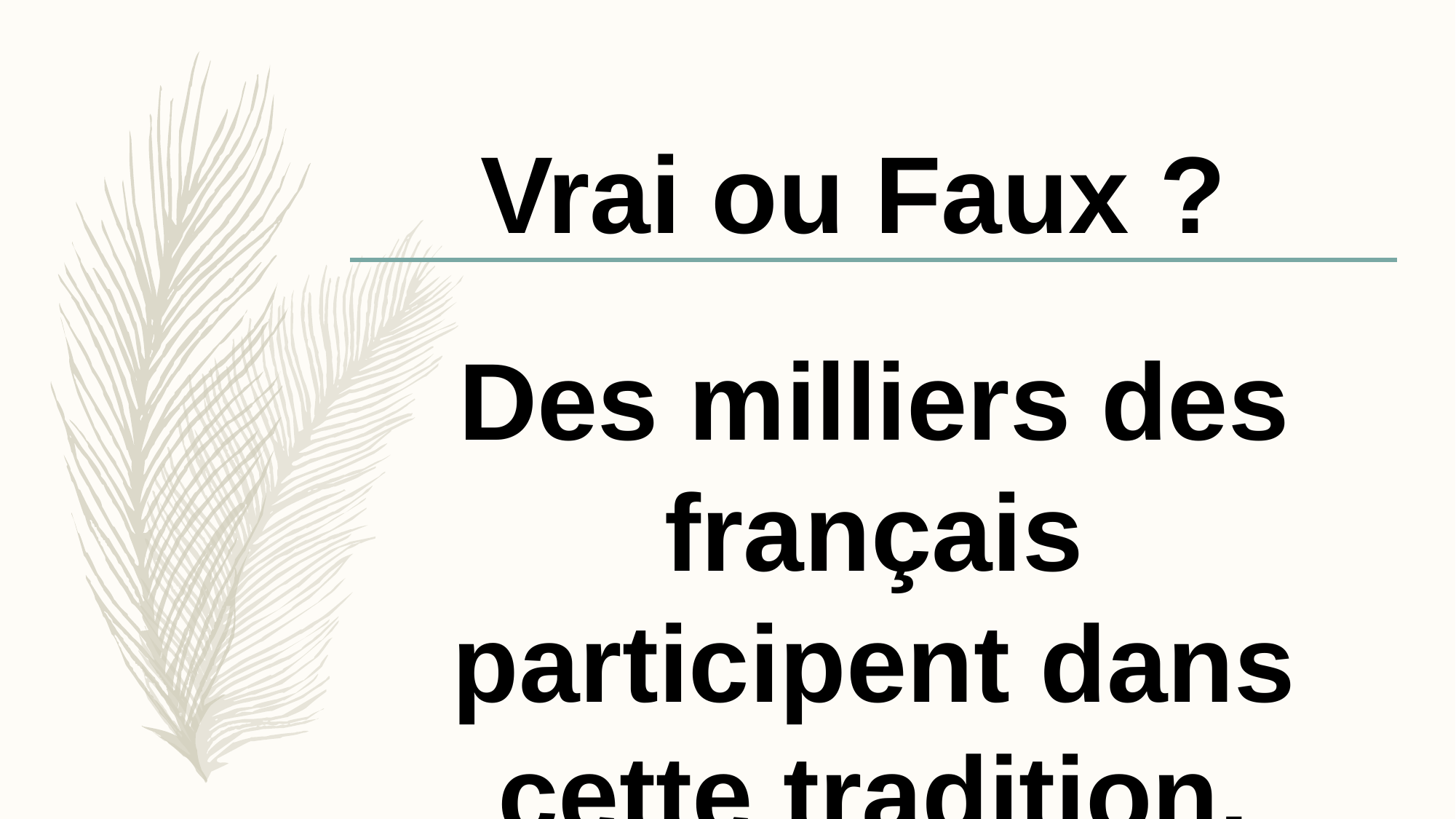

Vrai ou Faux ?
Des milliers des français participent dans cette tradition.